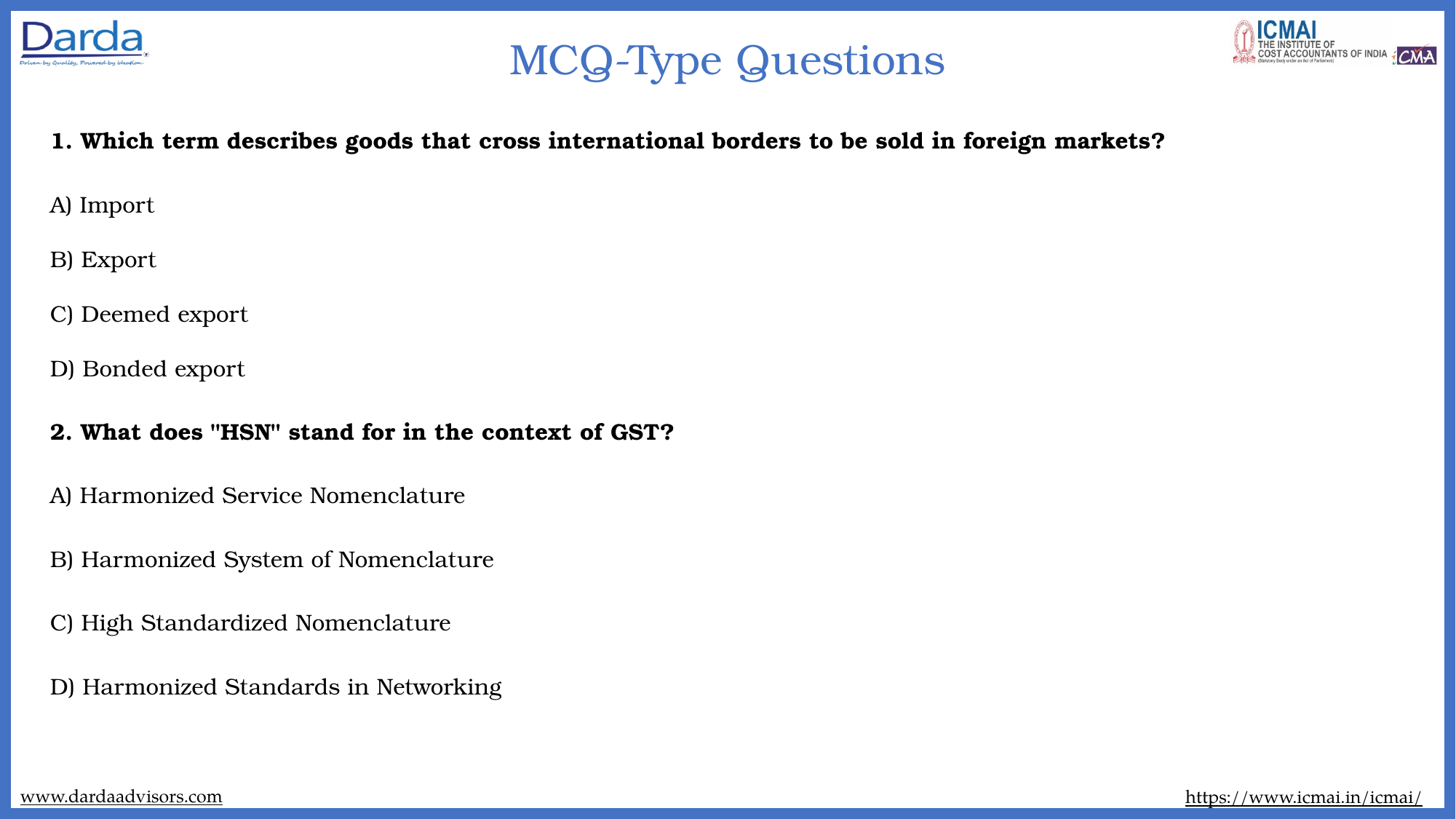

MCQ-Type Questions
1. Which term describes goods that cross international borders to be sold in foreign markets?
A) Import
B) Export
C) Deemed export
D) Bonded export
2. What does "HSN" stand for in the context of GST?
A) Harmonized Service Nomenclature
B) Harmonized System of Nomenclature
C) High Standardized Nomenclature
D) Harmonized Standards in Networking